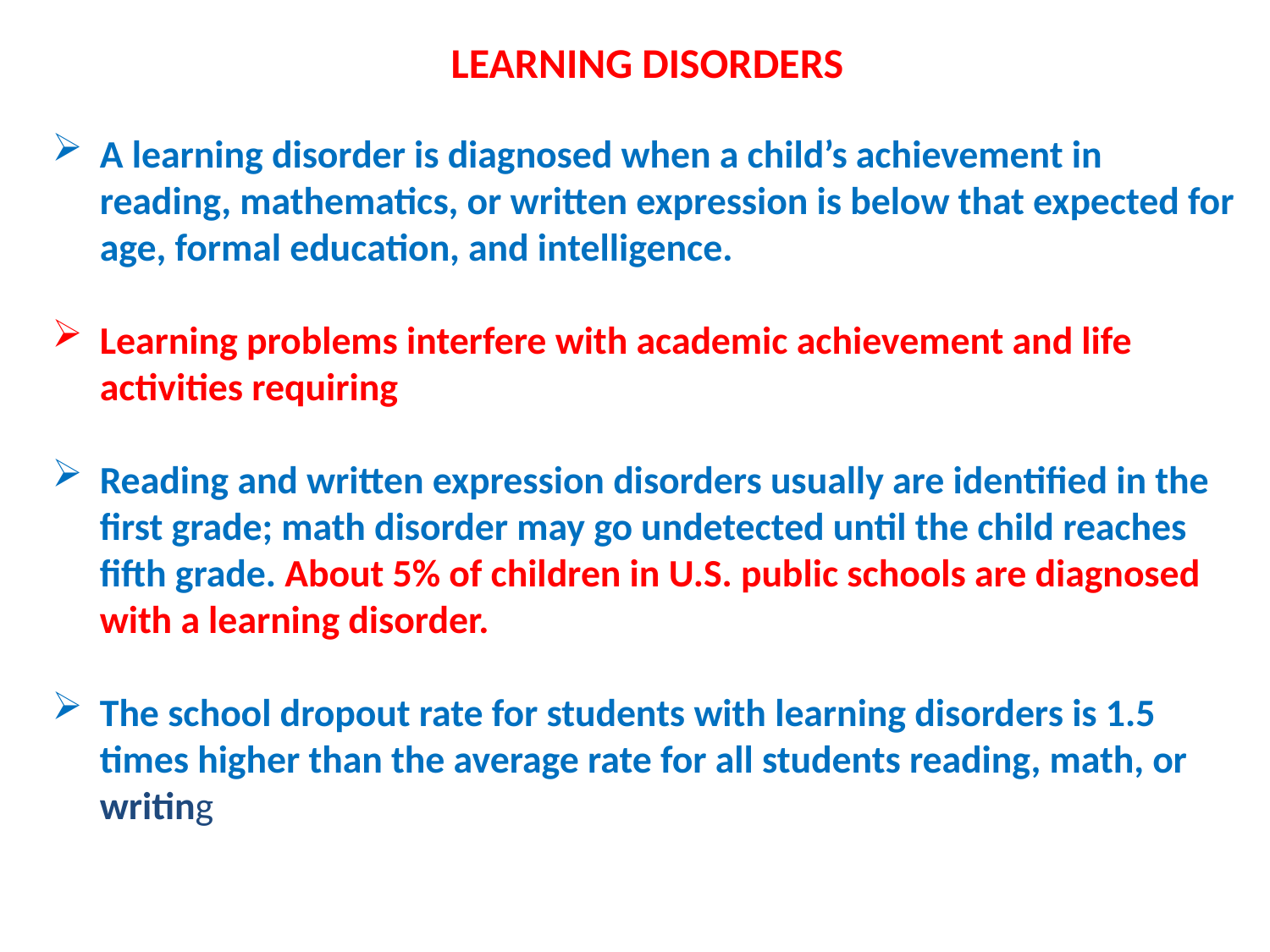

LEARNING DISORDERS

A learning disorder is diagnosed when a child’s achievement in reading, mathematics, or written expression is below that expected for age, formal education, and intelligence.

Learning problems interfere with academic achievement and life activities requiring

Reading and written expression disorders usually are identified in the first grade; math disorder may go undetected until the child reaches fifth grade. About 5% of children in U.S. public schools are diagnosed with a learning disorder.

The school dropout rate for students with learning disorders is 1.5 times higher than the average rate for all students reading, math, or writing